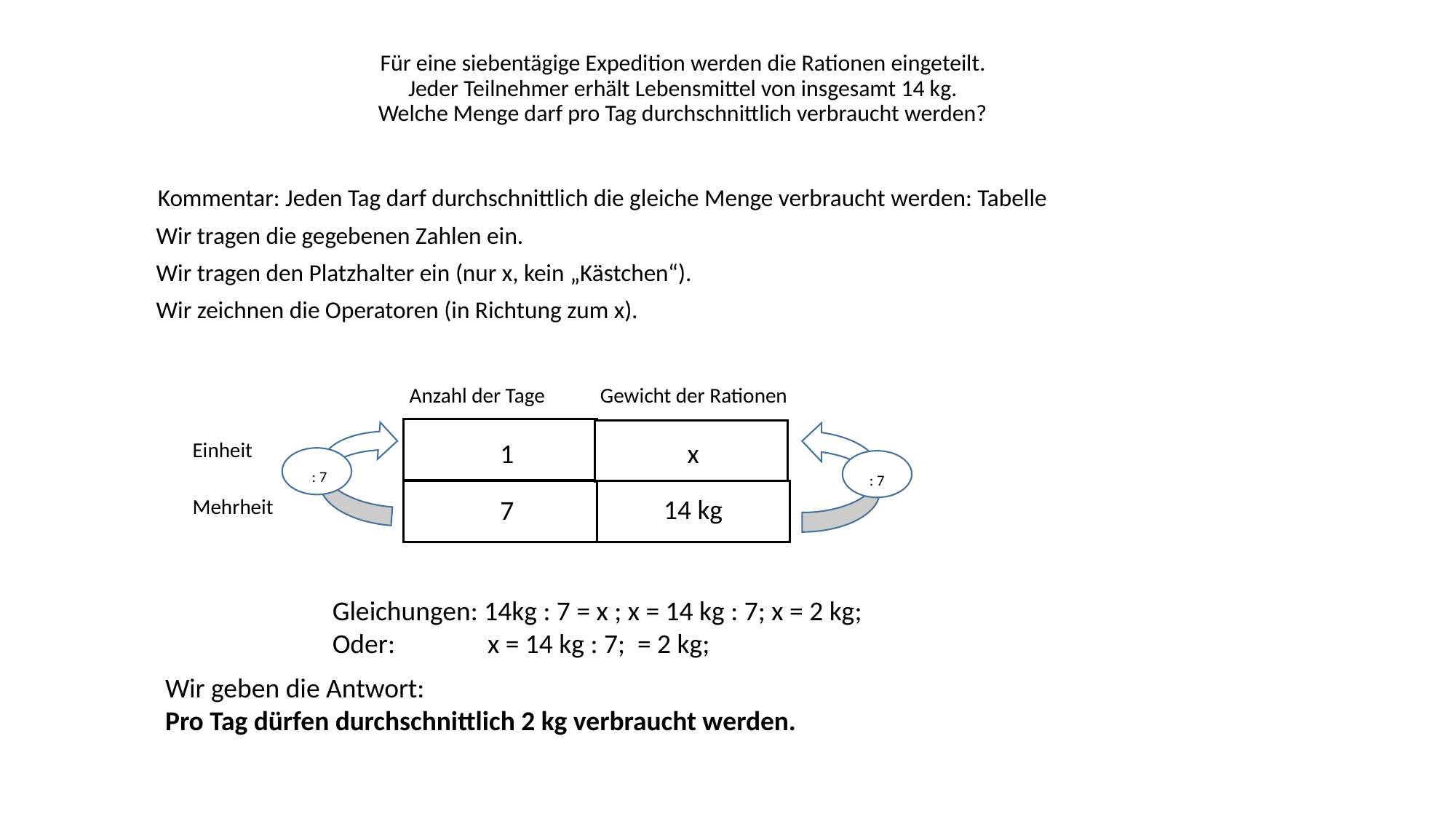

# Für eine siebentägige Expedition werden die Rationen eingeteilt. Jeder Teilnehmer erhält Lebensmittel von insgesamt 14 kg. Welche Menge darf pro Tag durchschnittlich verbraucht werden?
Kommentar: Jeden Tag darf durchschnittlich die gleiche Menge verbraucht werden: Tabelle
Wir tragen die gegebenen Zahlen ein.
Wir tragen den Platzhalter ein (nur x, kein „Kästchen“).

Wir zeichnen die Operatoren (in Richtung zum x).
Anzahl der Tage
Gewicht der Rationen

Einheit
1
 x

 : 7

 : 7

 14 kg
Mehrheit
7
Gleichungen: 14kg : 7 = x ; x = 14 kg : 7; x = 2 kg;
Oder:               x = 14 kg : 7;  = 2 kg;
Wir geben die Antwort:
Pro Tag dürfen durchschnittlich 2 kg verbraucht werden.